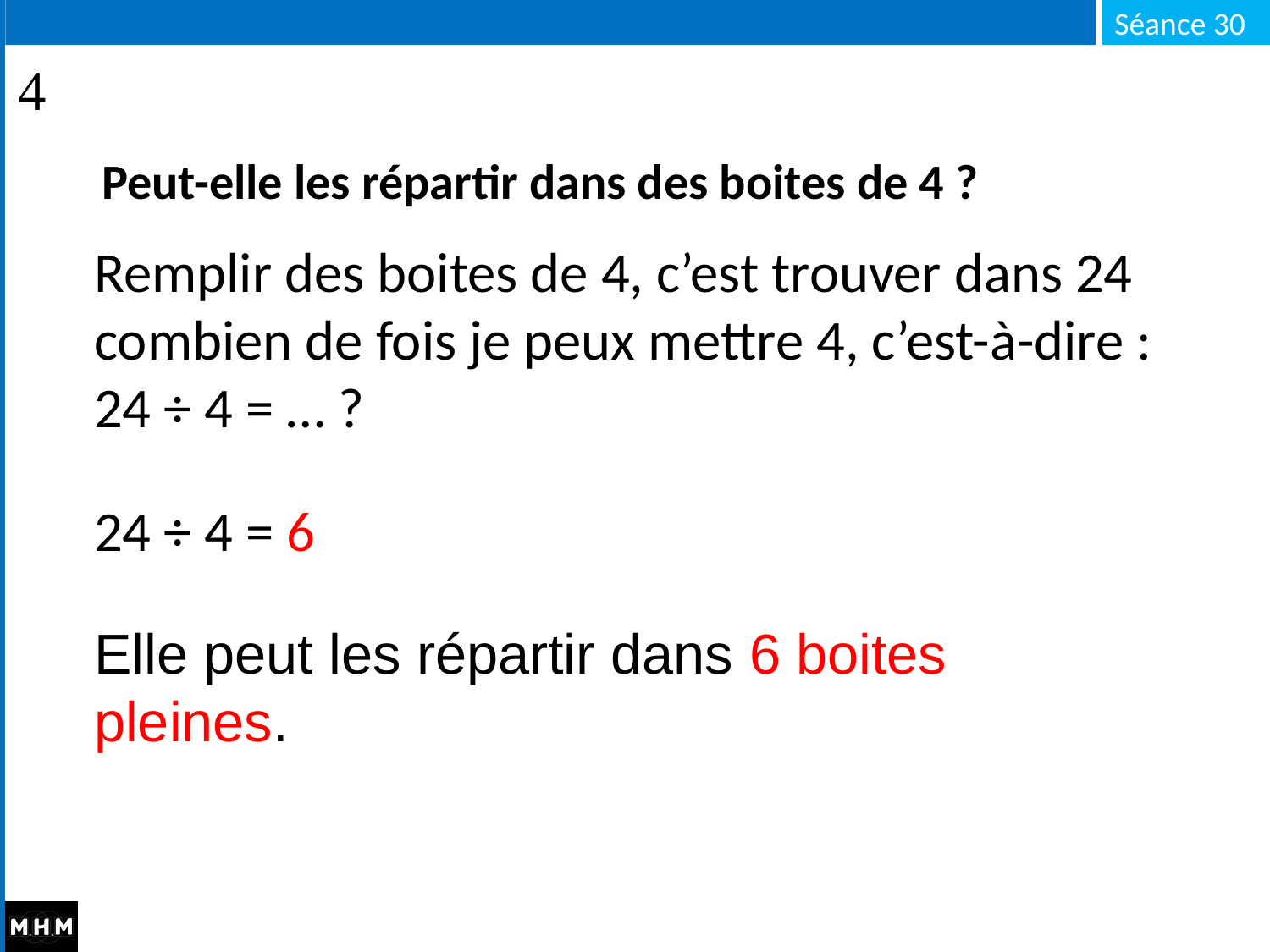

Peut-elle les répartir dans des boites de 4 ?
Remplir des boites de 4, c’est trouver dans 24 combien de fois je peux mettre 4, c’est-à-dire : 24 ÷ 4 = … ?
24 ÷ 4 = 6
Elle peut les répartir dans 6 boites pleines.